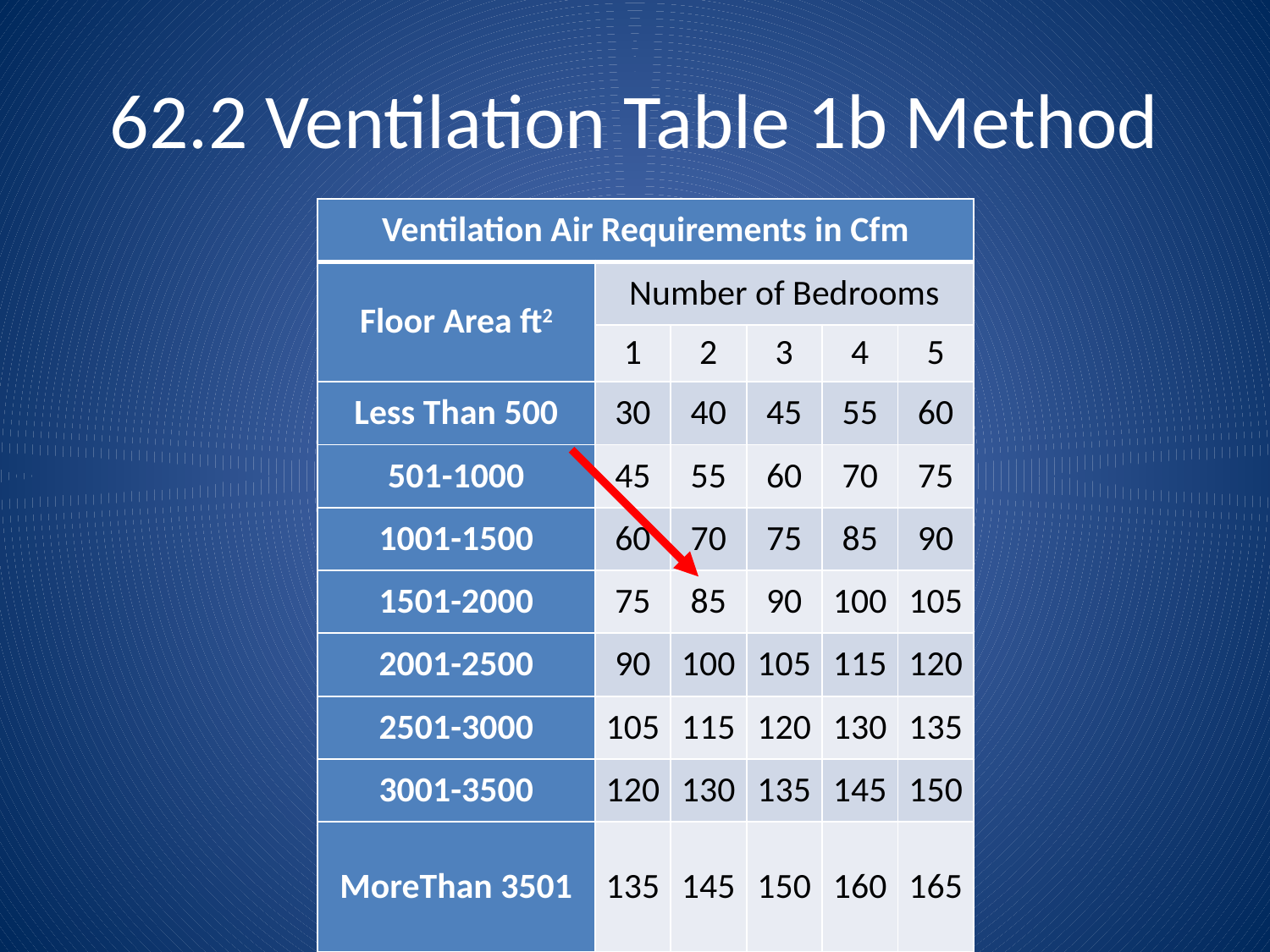

# 62.2 Ventilation Table 1b Method
| Ventilation Air Requirements in Cfm |  |  |  |  |  |
| --- | --- | --- | --- | --- | --- |
| Floor Area ft2 | Number of Bedrooms |  |  |  |  |
|  | 1 | 2 | 3 | 4 | 5 |
| Less Than 500 | 30 | 40 | 45 | 55 | 60 |
| 501-1000 | 45 | 55 | 60 | 70 | 75 |
| 1001-1500 | 60 | 70 | 75 | 85 | 90 |
| 1501-2000 | 75 | 85 | 90 | 100 | 105 |
| 2001-2500 | 90 | 100 | 105 | 115 | 120 |
| 2501-3000 | 105 | 115 | 120 | 130 | 135 |
| 3001-3500 | 120 | 130 | 135 | 145 | 150 |
| MoreThan 3501 | 135 | 145 | 150 | 160 | 165 |